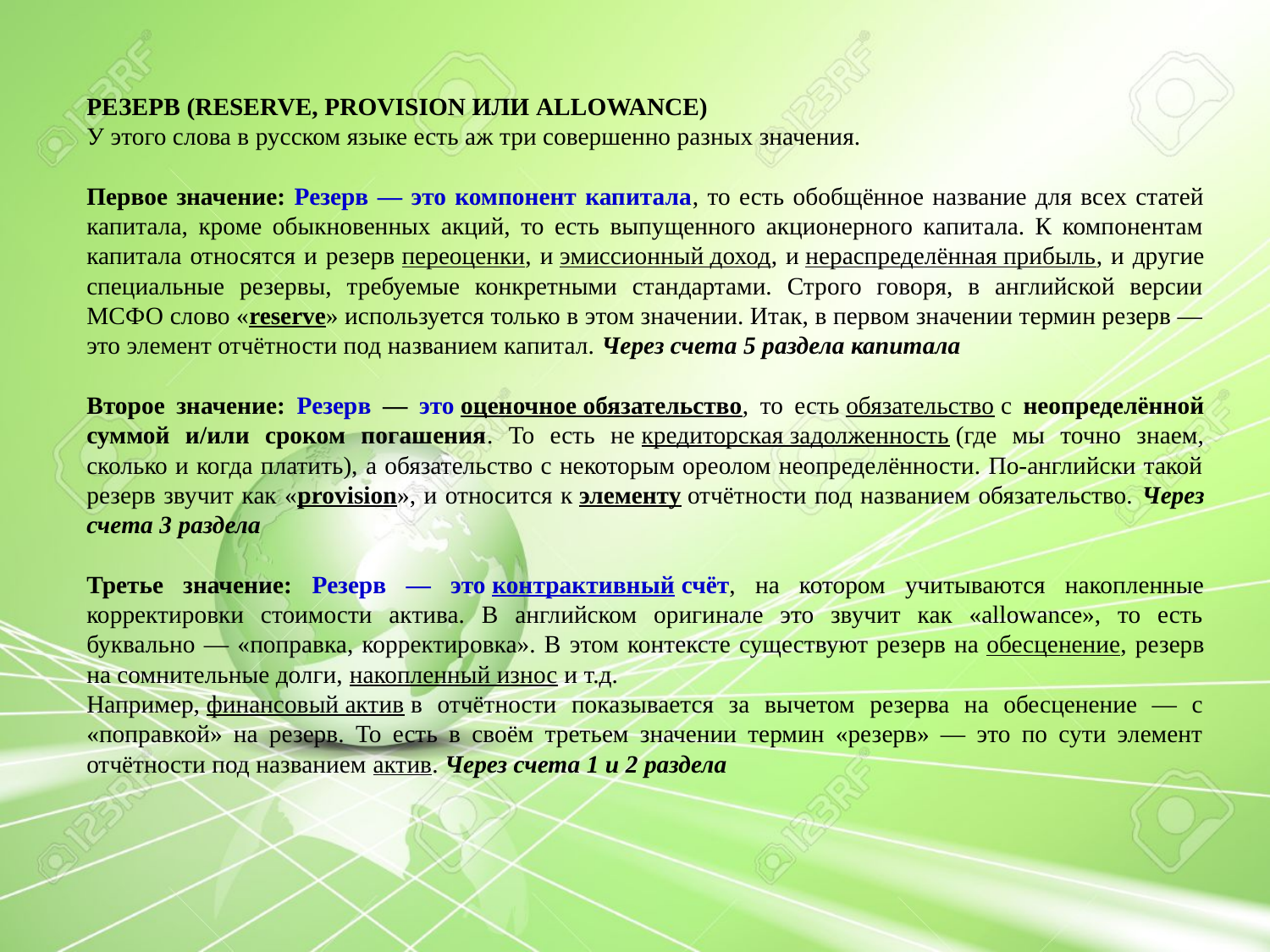

РЕЗЕРВ (RESERVE, PROVISION ИЛИ ALLOWANCE)
У этого слова в русском языке есть аж три совершенно разных значения.

Первое значение: Резерв — это компонент капитала, то есть обобщённое название для всех статей капитала, кроме обыкновенных акций, то есть выпущенного акционерного капитала. К компонентам капитала относятся и резерв переоценки, и эмиссионный доход, и нераспределённая прибыль, и другие специальные резервы, требуемые конкретными стандартами. Строго говоря, в английской версии МСФО слово «reserve» используется только в этом значении. Итак, в первом значении термин резерв — это элемент отчётности под названием капитал. Через счета 5 раздела капитала

Второе значение: Резерв — это оценочное обязательство, то есть обязательство с неопределённой суммой и/или сроком погашения. То есть не кредиторская задолженность (где мы точно знаем, сколько и когда платить), а обязательство с некоторым ореолом неопределённости. По-английски такой резерв звучит как «provision», и относится к элементу отчётности под названием обязательство. Через счета 3 раздела

Третье значение: Резерв — это контрактивный счёт, на котором учитываются накопленные корректировки стоимости актива. В английском оригинале это звучит как «allowance», то есть буквально — «поправка, корректировка». В этом контексте существуют резерв на обесценение, резерв на сомнительные долги, накопленный износ и т.д.
Например, финансовый актив в отчётности показывается за вычетом резерва на обесценение — с «поправкой» на резерв. То есть в своём третьем значении термин «резерв» — это по сути элемент отчётности под названием актив. Через счета 1 и 2 раздела